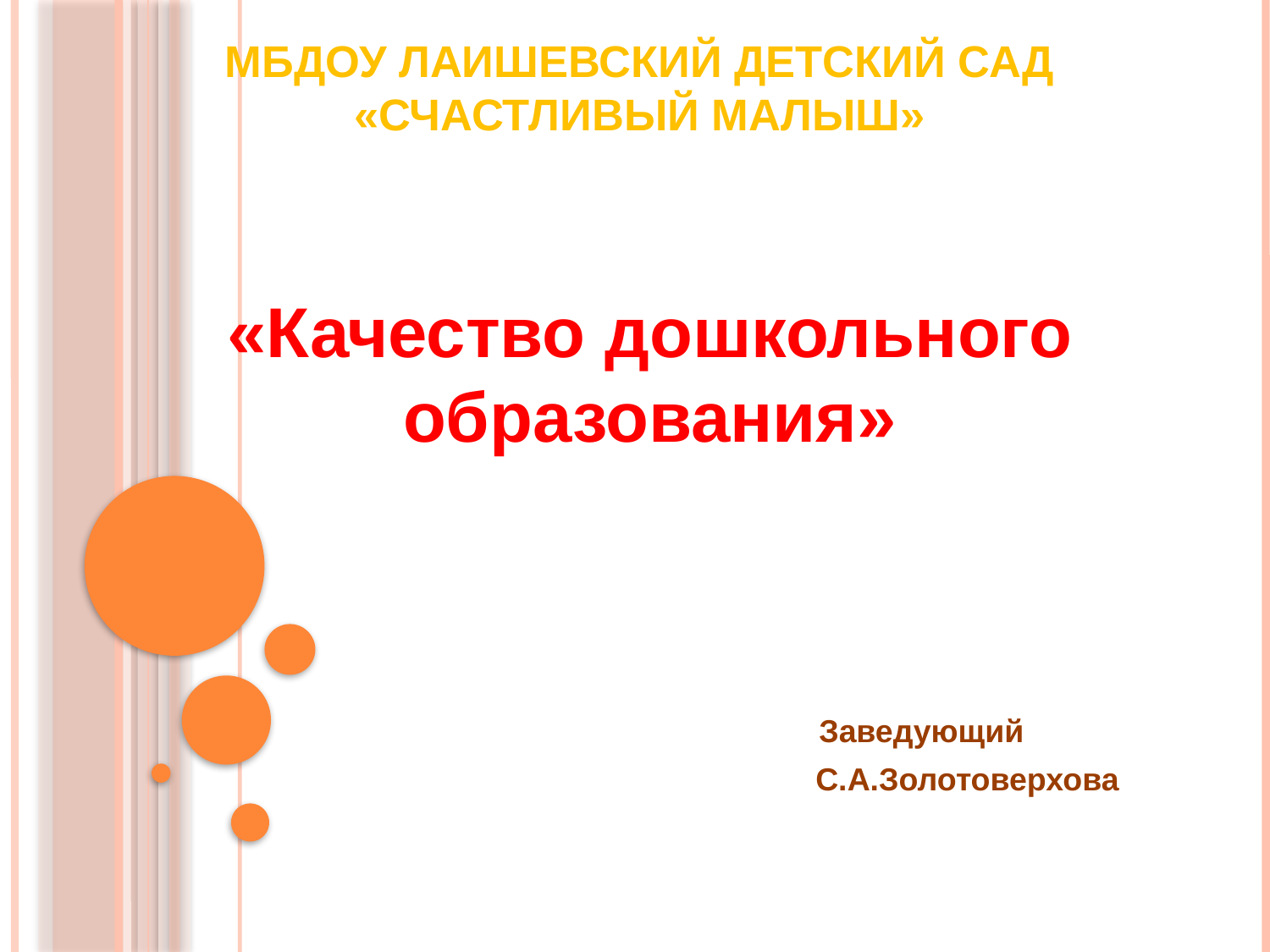

# МБДОУ Лаишевский детский сад «Счастливый малыш»

«Качество дошкольного образования»

				     Заведующий
					С.А.Золотоверхова